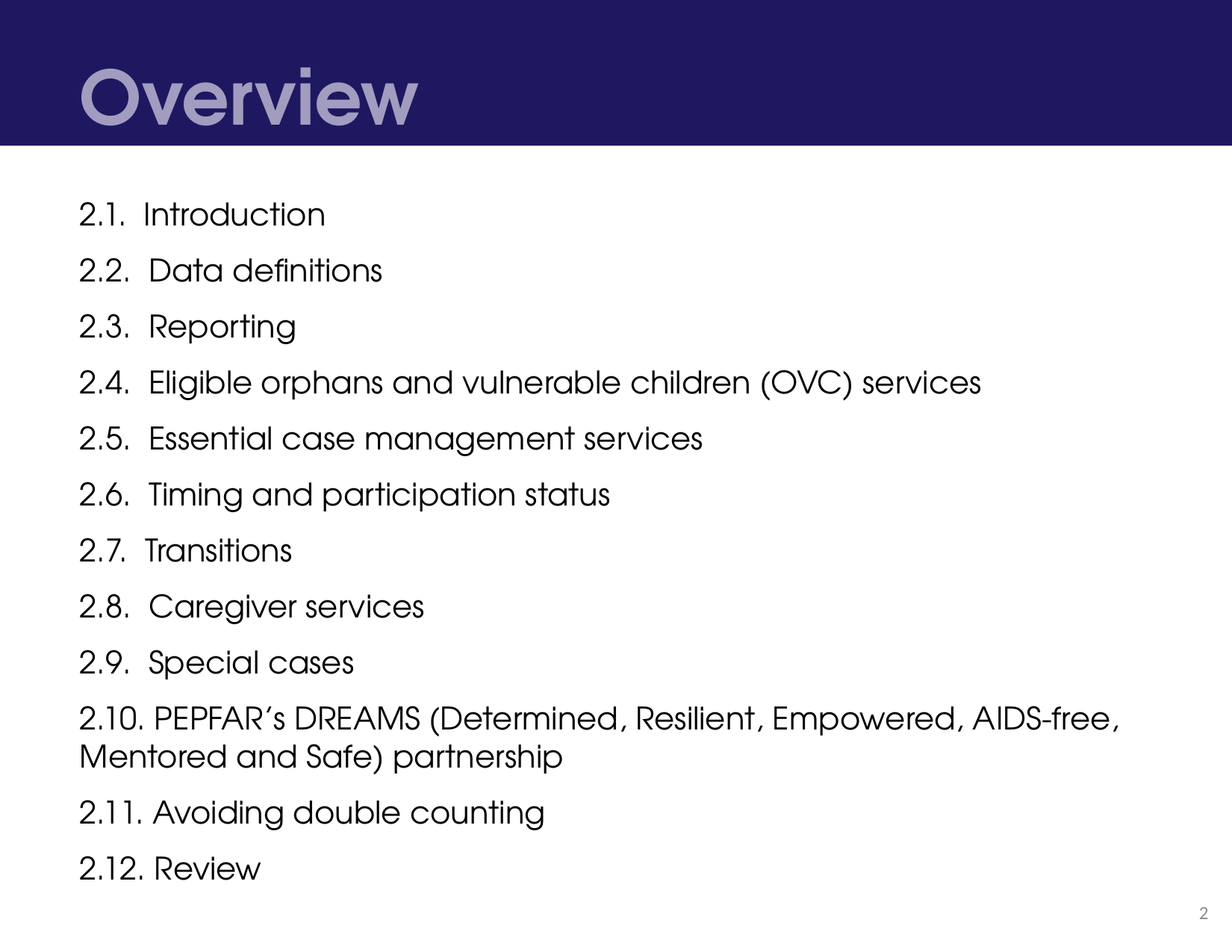

# Overview
2.1.  Introduction
2.2.  Data definitions
2.3.  Reporting
2.4.  Eligible orphans and vulnerable children (OVC) services
2.5.  Essential case management services
2.6.  Timing and participation status
2.7.  Transitions
2.8.  Caregiver services
2.9.  Special cases
2.10. PEPFAR’s DREAMS (Determined, Resilient, Empowered, AIDS-free, Mentored and Safe) partnership
2.11. Avoiding double counting
2.12. Review

2